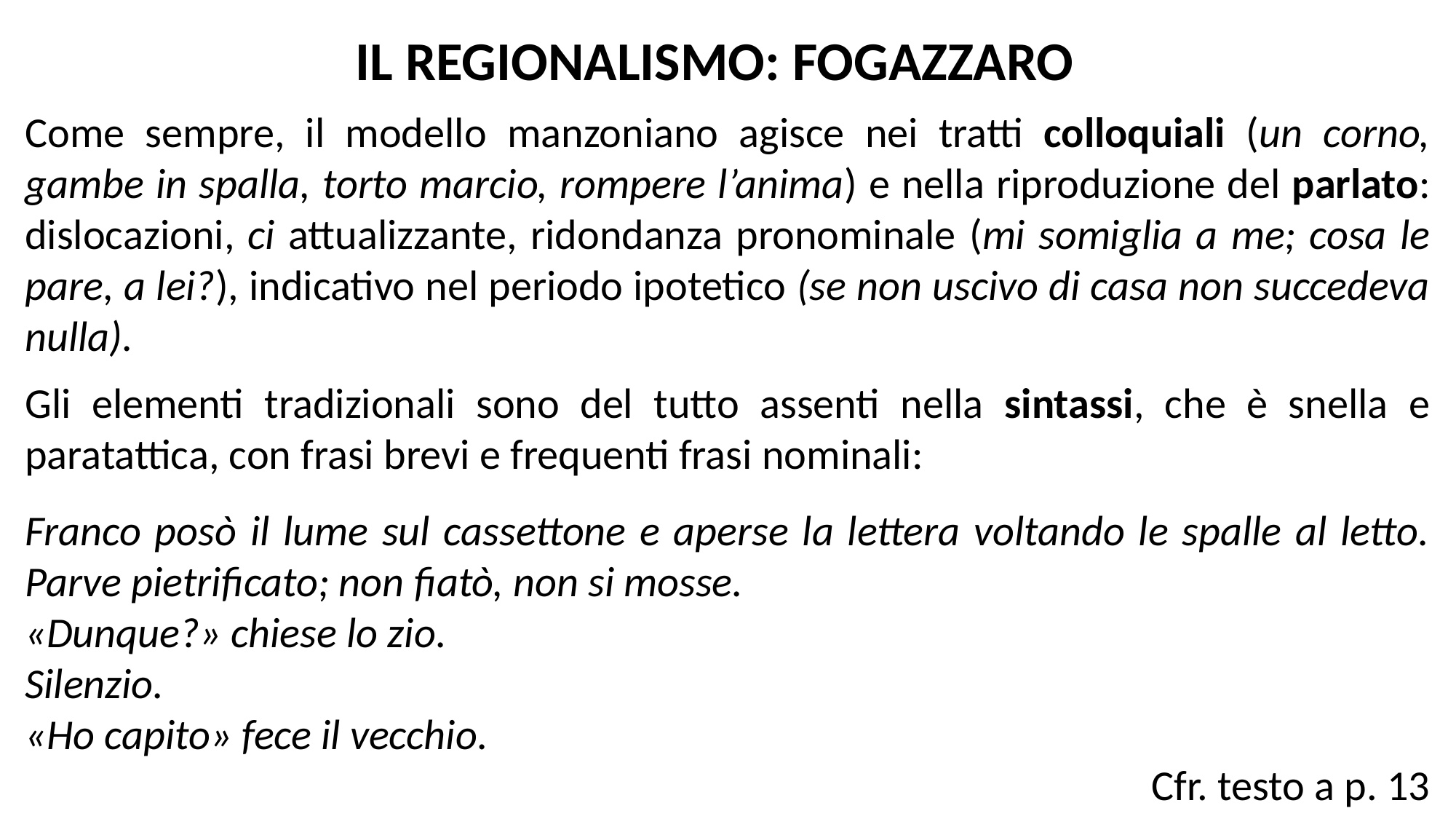

IL REGIONALISMO: FOGAZZARO
Come sempre, il modello manzoniano agisce nei tratti colloquiali (un corno, gambe in spalla, torto marcio, rompere l’anima) e nella riproduzione del parlato: dislocazioni, ci attualizzante, ridondanza pronominale (mi somiglia a me; cosa le pare, a lei?), indicativo nel periodo ipotetico (se non uscivo di casa non succedeva nulla).
Gli elementi tradizionali sono del tutto assenti nella sintassi, che è snella e paratattica, con frasi brevi e frequenti frasi nominali:

Franco posò il lume sul cassettone e aperse la lettera voltando le spalle al letto. Parve pietrificato; non fiatò, non si mosse.
«Dunque?» chiese lo zio.
Silenzio.
«Ho capito» fece il vecchio.
Cfr. testo a p. 13